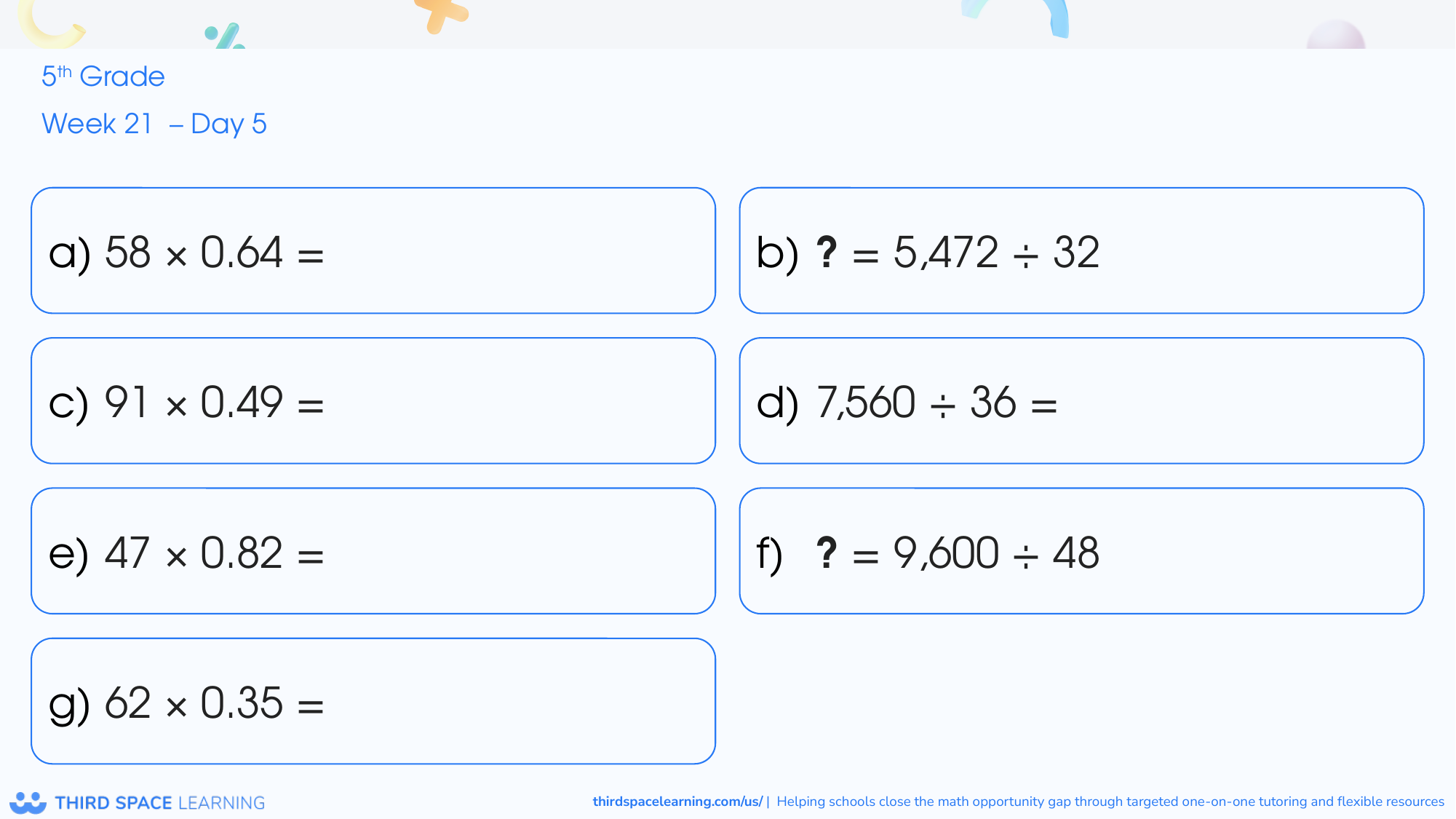

5th Grade
Week 21  – Day 5
58 × 0.64 =
? = 5,472 ÷ 32
91 × 0.49 =
7,560 ÷ 36 =
47 × 0.82 =
? = 9,600 ÷ 48
62 × 0.35 =